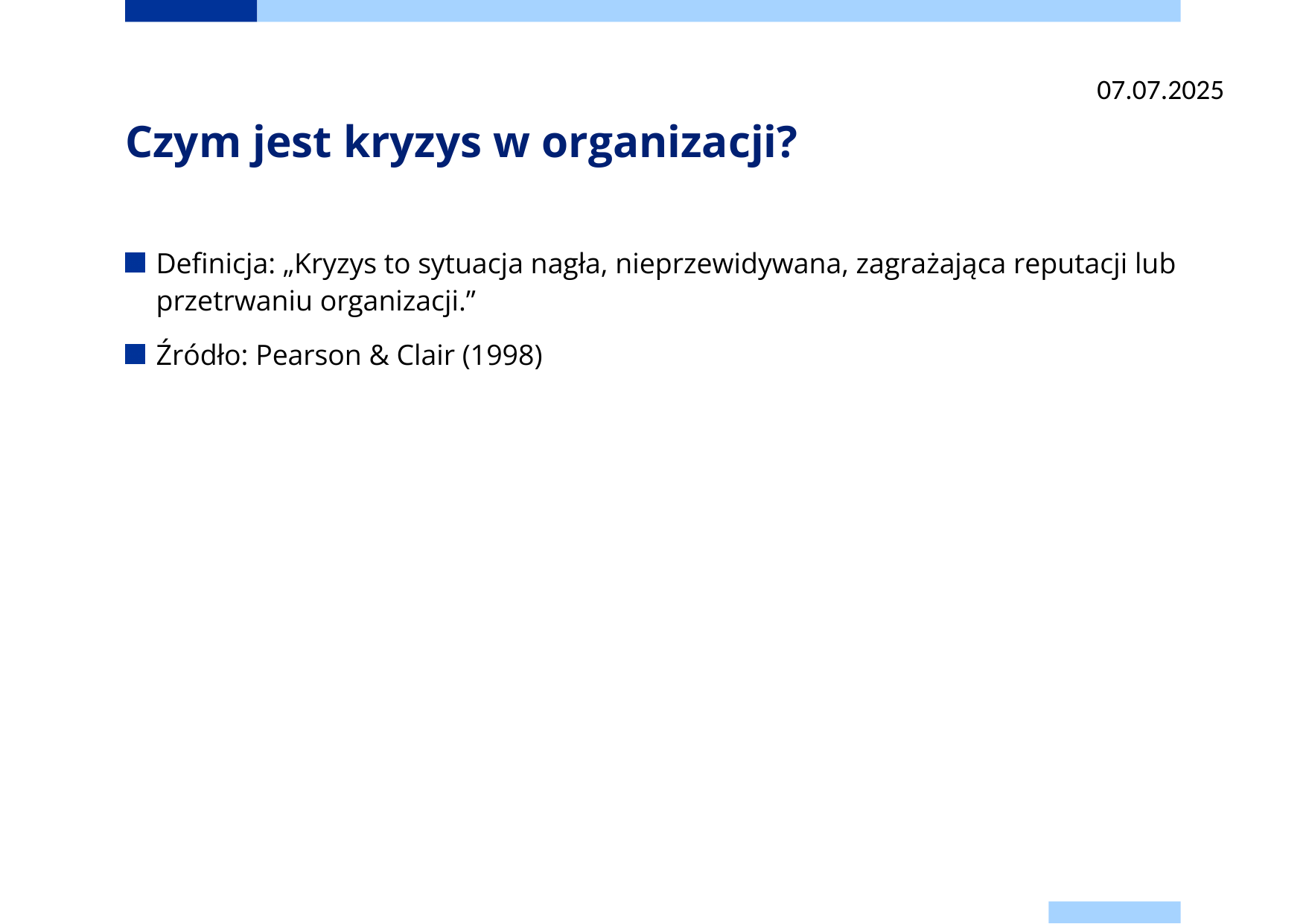

07.07.2025
# Czym jest kryzys w organizacji?
Definicja: „Kryzys to sytuacja nagła, nieprzewidywana, zagrażająca reputacji lub przetrwaniu organizacji.”
Źródło: Pearson & Clair (1998)